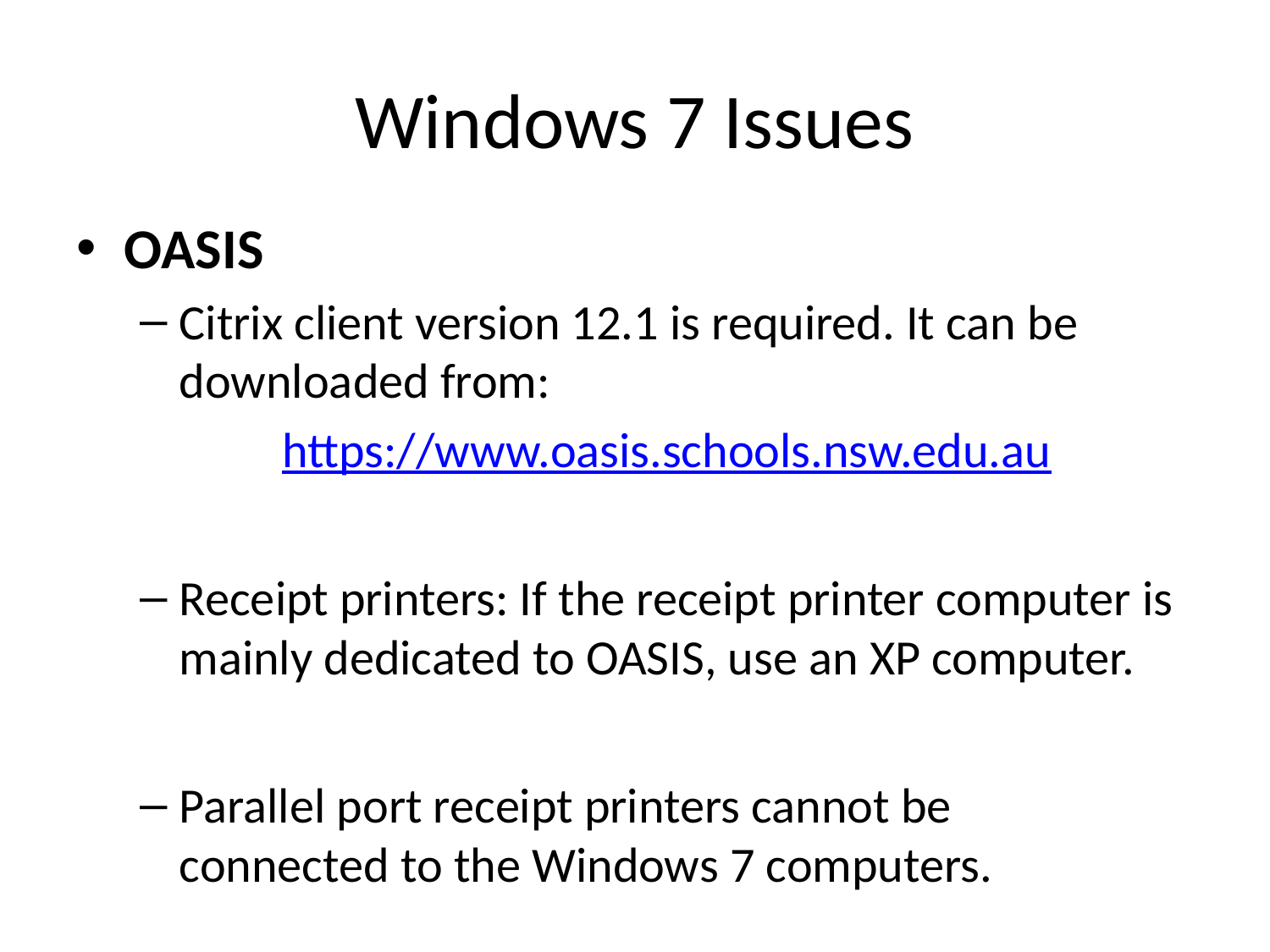

# Windows 7 Issues
OASIS
Citrix client version 12.1 is required. It can be downloaded from:
https://www.oasis.schools.nsw.edu.au

Receipt printers: If the receipt printer computer is mainly dedicated to OASIS, use an XP computer.

Parallel port receipt printers cannot be 	connected to the Windows 7 computers.